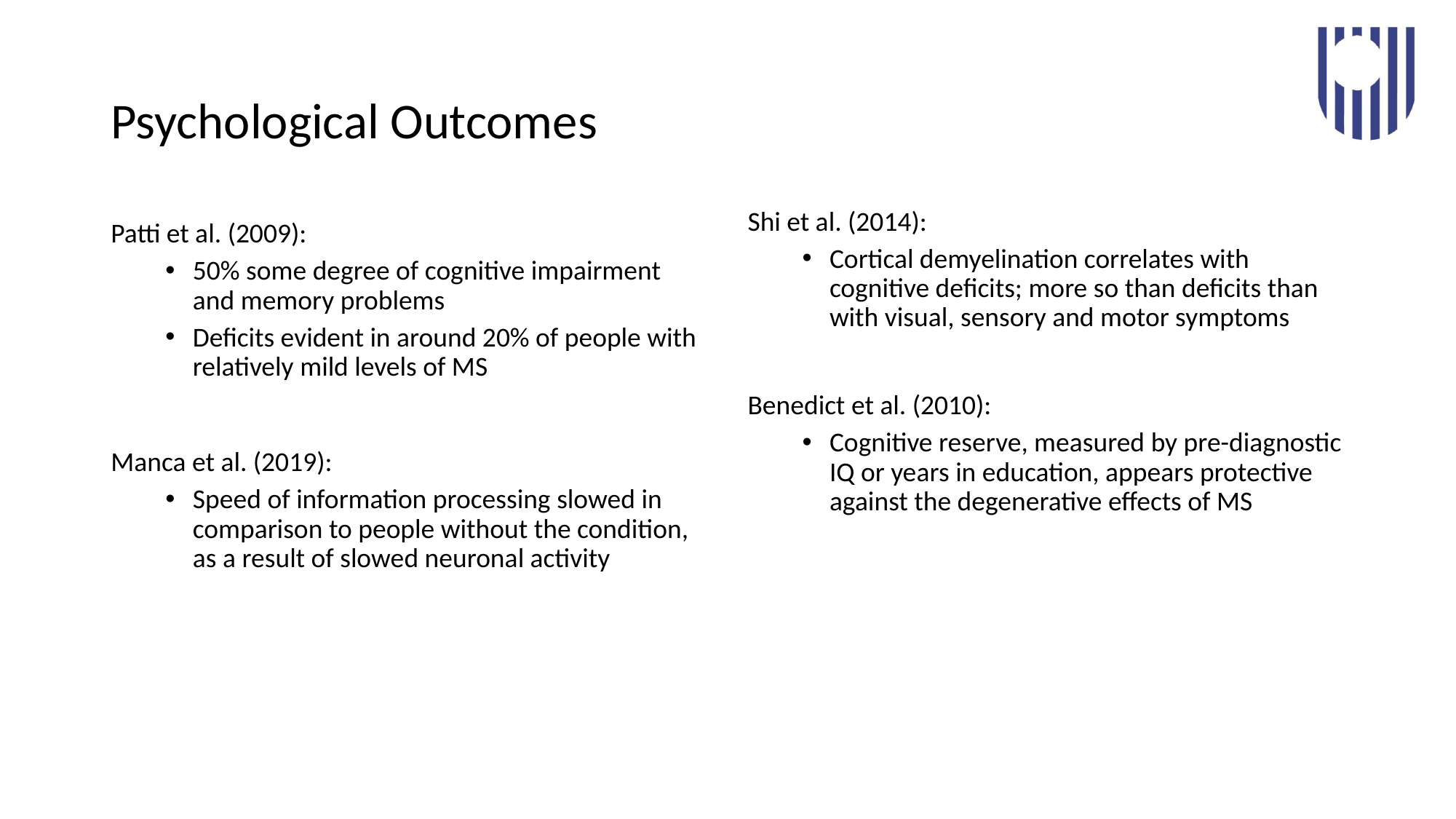

# Psychological Outcomes

Patti et al. (2009):
50% some degree of cognitive impairment and memory problems
Deficits evident in around 20% of people with relatively mild levels of MS

Manca et al. (2019):
Speed of information processing slowed in comparison to people without the condition, as a result of slowed neuronal activity
Shi et al. (2014):
Cortical demyelination correlates with cognitive deficits; more so than deficits than with visual, sensory and motor symptoms

Benedict et al. (2010):
Cognitive reserve, measured by pre-diagnostic IQ or years in education, appears protective against the degenerative effects of MS